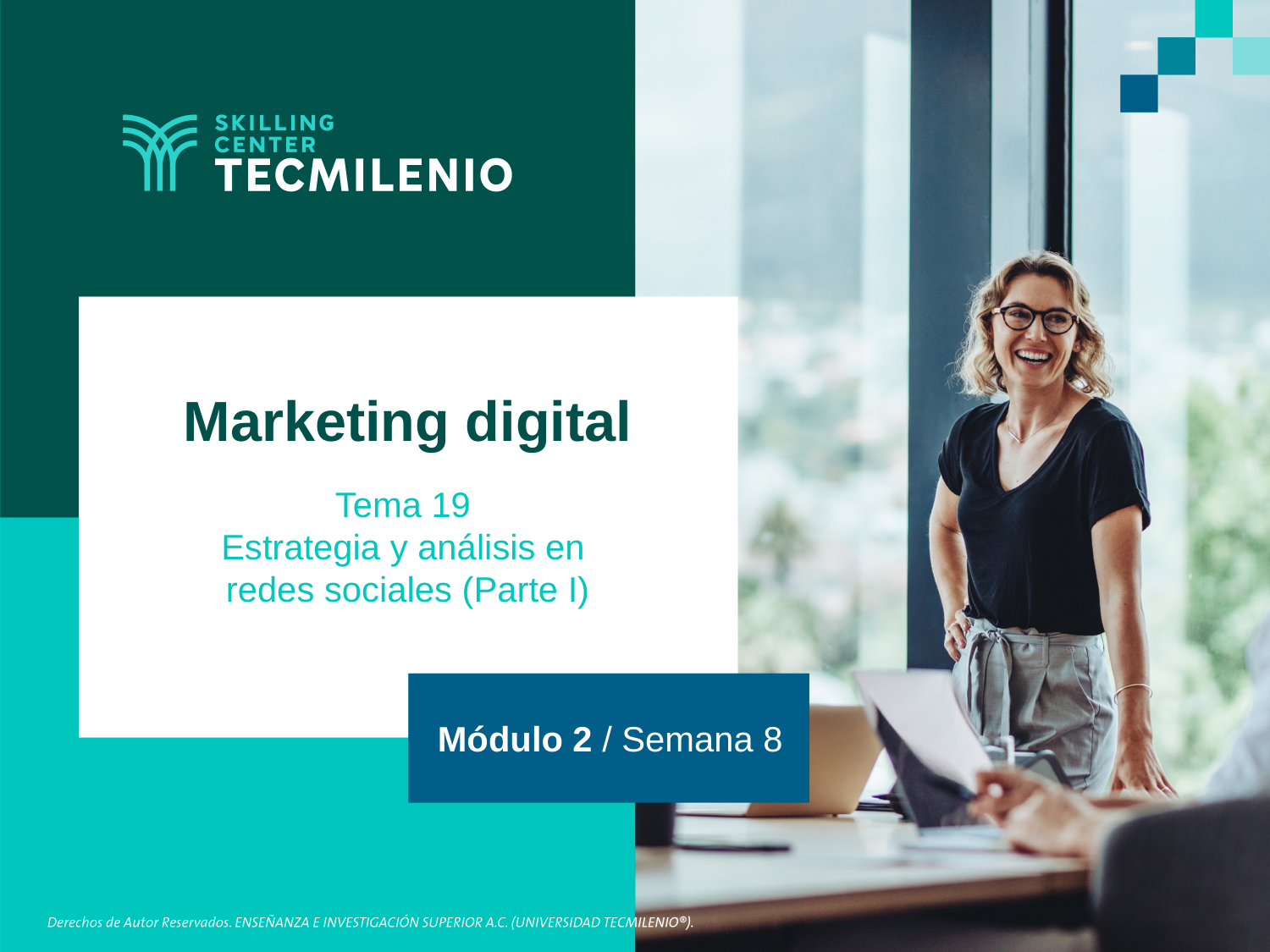

Marketing digital
Tema 19
Estrategia y análisis en
redes sociales (Parte I)

Módulo 2 / Semana 8